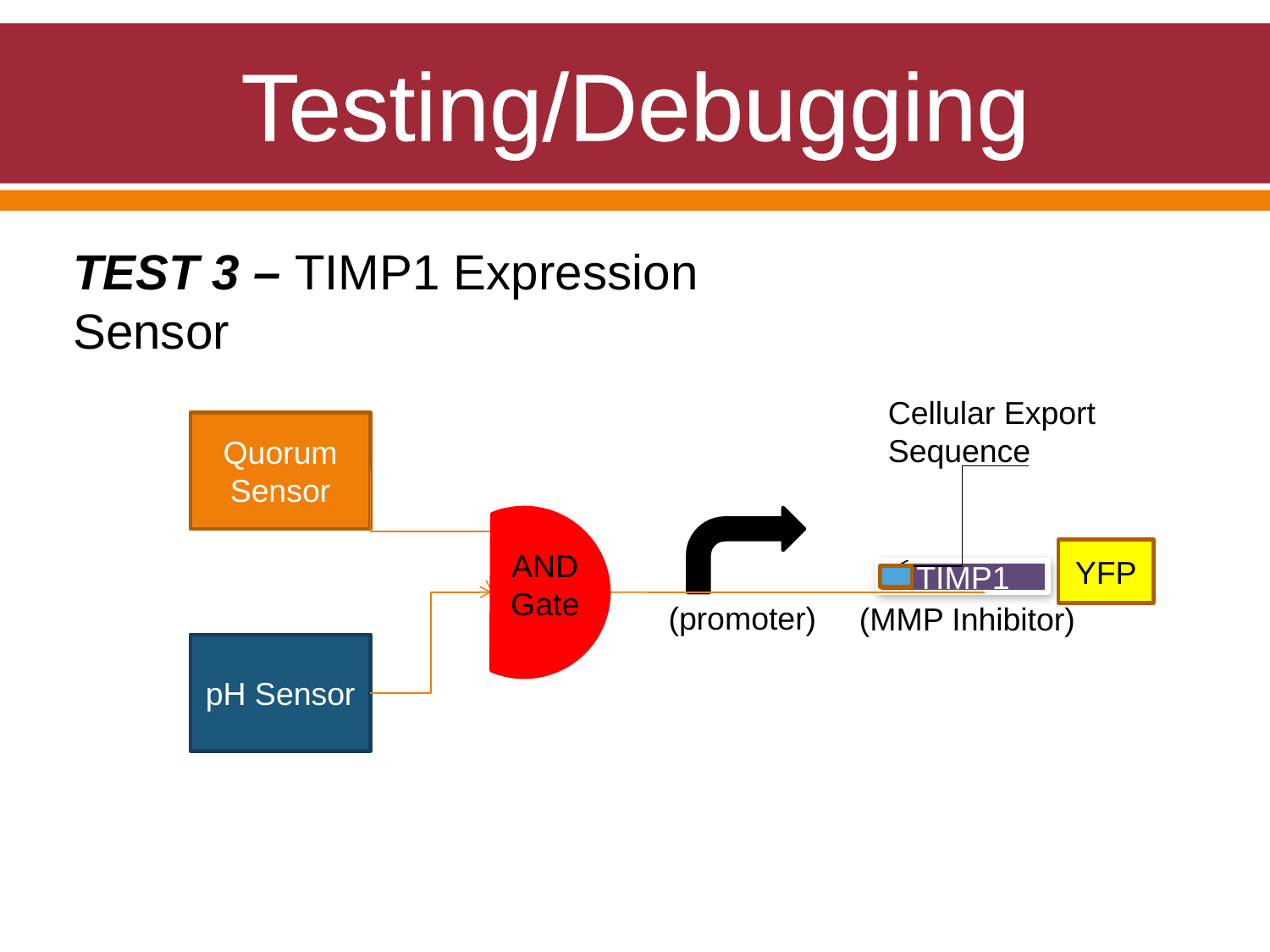

# Testing/Debugging
TEST 3 – TIMP1 Expression Sensor
Cellular Export Sequence
Quorum Sensor

AND
Gate
YFP
TIMP1

pH Sensor
(promoter)
(MMP Inhibitor)